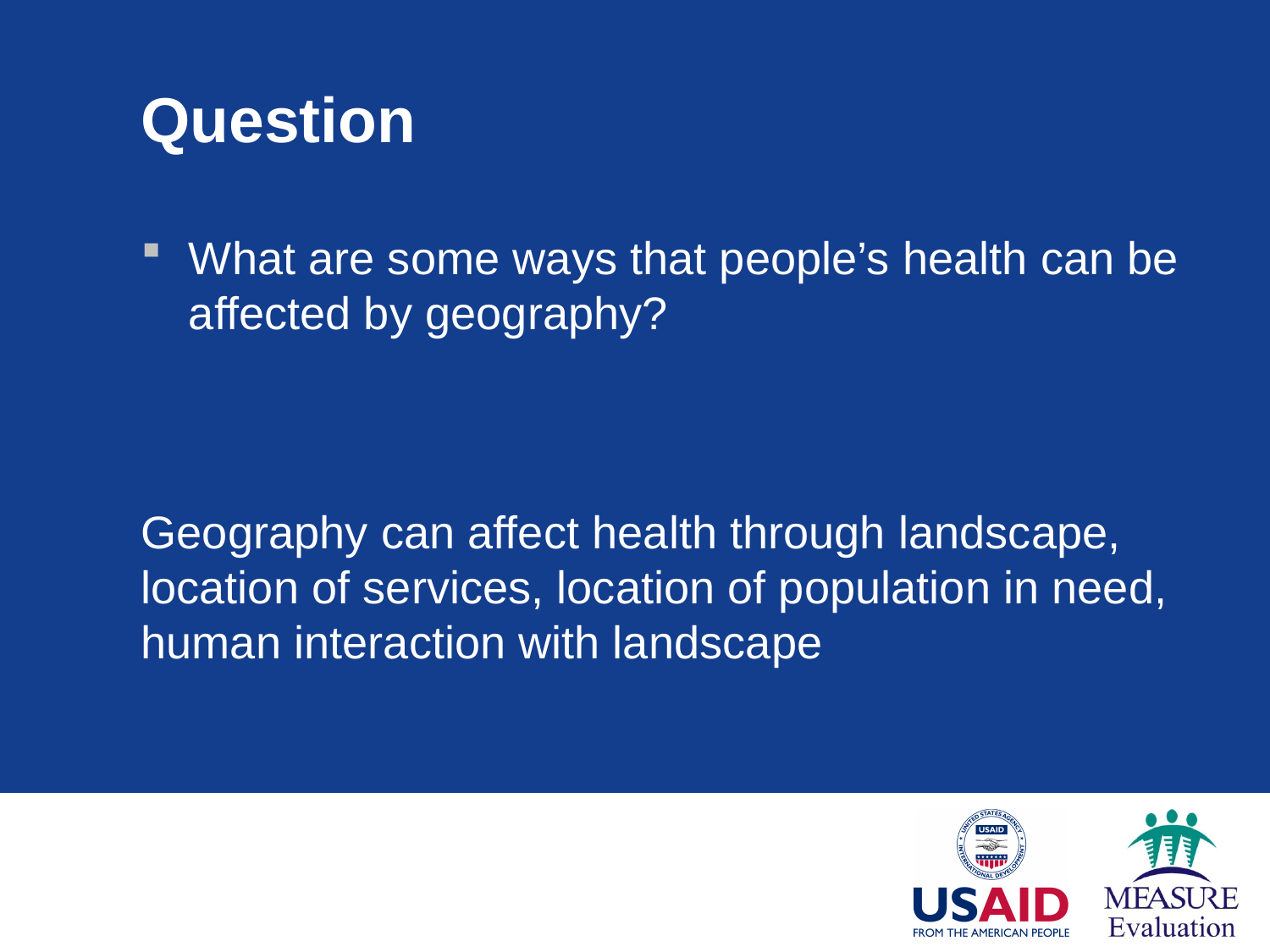

# Question
What are some ways that people’s health can be affected by geography?

Geography can affect health through landscape, location of services, location of population in need, human interaction with landscape